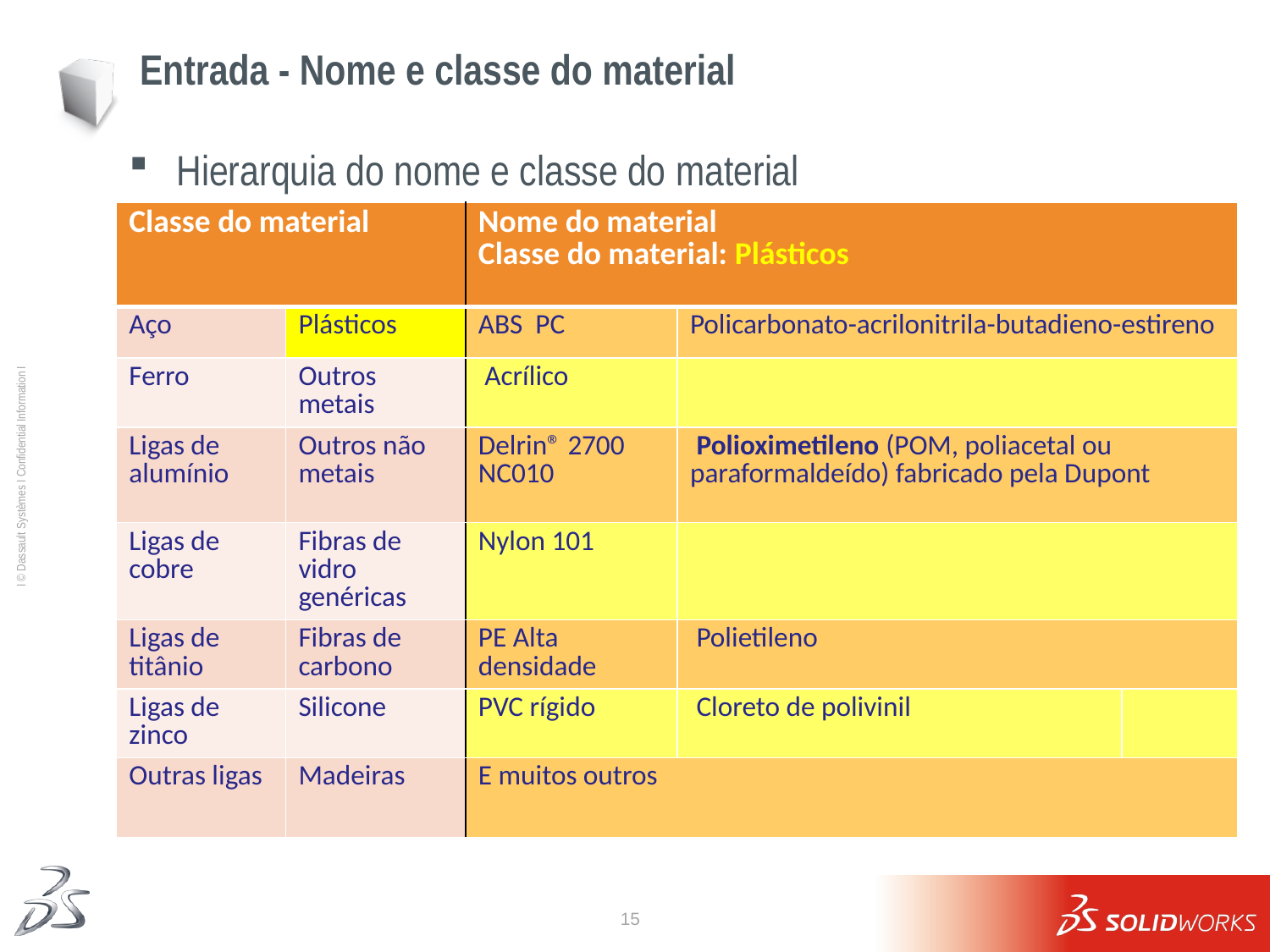

# Entrada - Nome e classe do material
Hierarquia do nome e classe do material

| Classe do material |  | Nome do material Classe do material: Plásticos |  |  |
| --- | --- | --- | --- | --- |
| Aço | Plásticos | ABS PC | Policarbonato-acrilonitrila-butadieno-estireno |  |
| Ferro | Outros metais | Acrílico |  |  |
| Ligas de alumínio | Outros não metais | Delrin® 2700 NC010 | Polioximetileno (POM, poliacetal ou paraformaldeído) fabricado pela Dupont |  |
| Ligas de cobre | Fibras de vidro genéricas | Nylon 101 |  |  |
| Ligas de titânio | Fibras de carbono | PE Alta densidade | Polietileno |  |
| Ligas de zinco | Silicone | PVC rígido | Cloreto de polivinil |  |
| Outras ligas | Madeiras | E muitos outros |  |  |